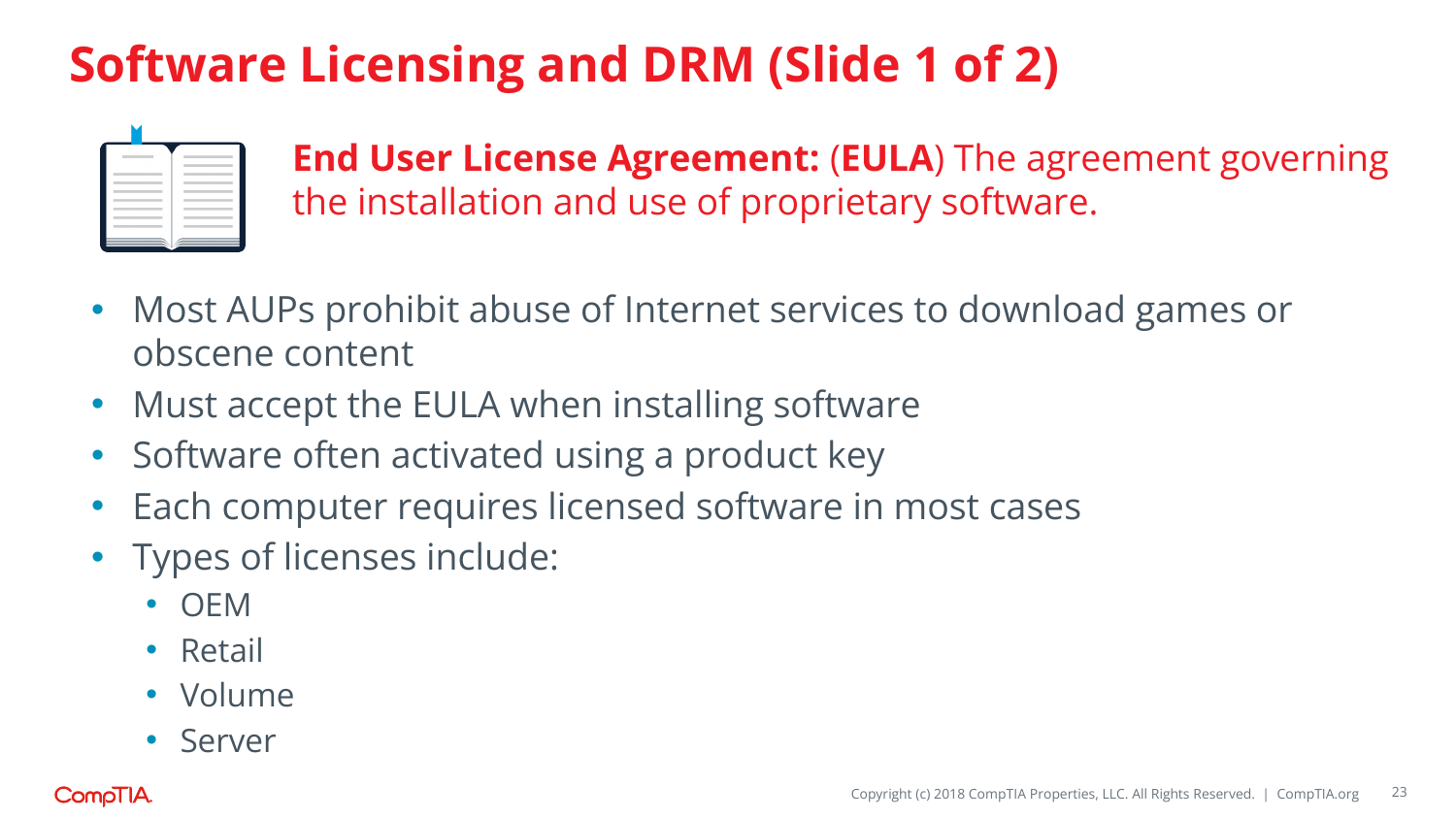

# Software Licensing and DRM (Slide 1 of 2)
End User License Agreement: (EULA) The agreement governing the installation and use of proprietary software.

Most AUPs prohibit abuse of Internet services to download games or obscene content
Must accept the EULA when installing software
Software often activated using a product key
Each computer requires licensed software in most cases
Types of licenses include:
OEM
Retail
Volume
Server
23